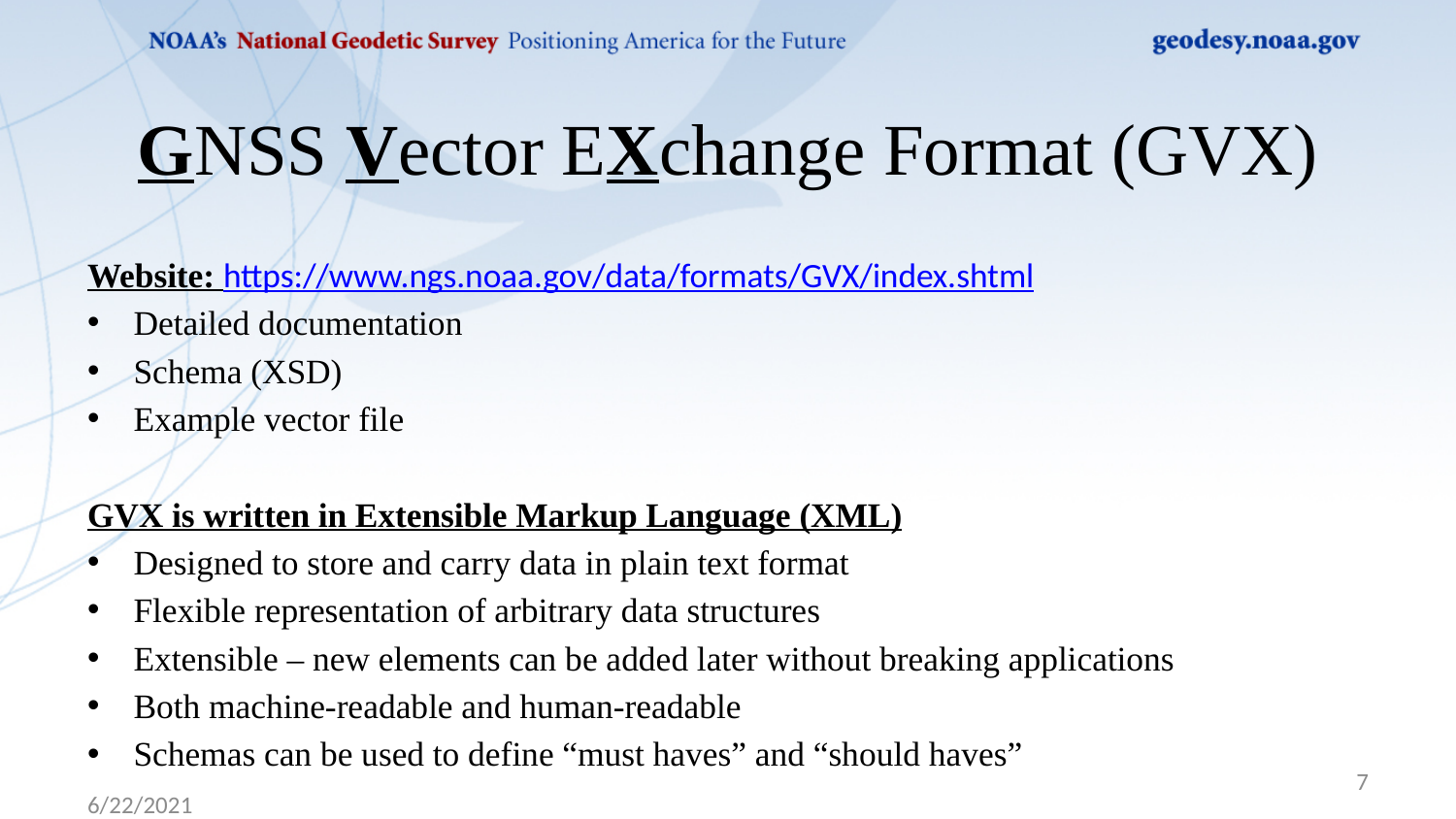

# GNSS Vector EXchange Format (GVX)
Website: https://www.ngs.noaa.gov/data/formats/GVX/index.shtml
Detailed documentation
Schema (XSD)
Example vector file

GVX is written in Extensible Markup Language (XML)
Designed to store and carry data in plain text format
Flexible representation of arbitrary data structures
Extensible – new elements can be added later without breaking applications
Both machine-readable and human-readable
Schemas can be used to define “must haves” and “should haves”

7
6/22/2021